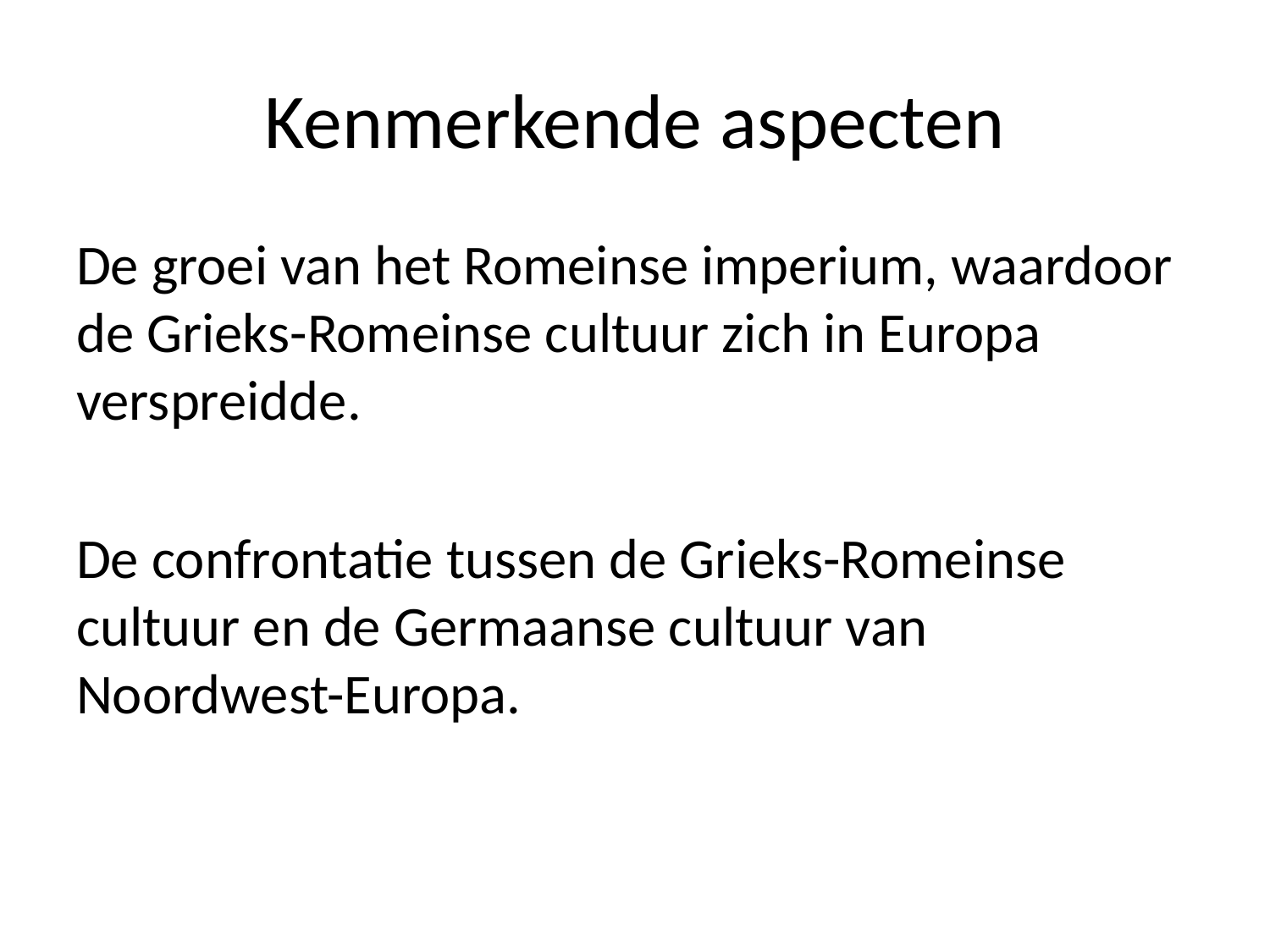

# Kenmerkende aspecten
De groei van het Romeinse imperium, waardoor de Grieks-Romeinse cultuur zich in Europa verspreidde.

De confrontatie tussen de Grieks-Romeinse cultuur en de Germaanse cultuur van Noordwest-Europa.